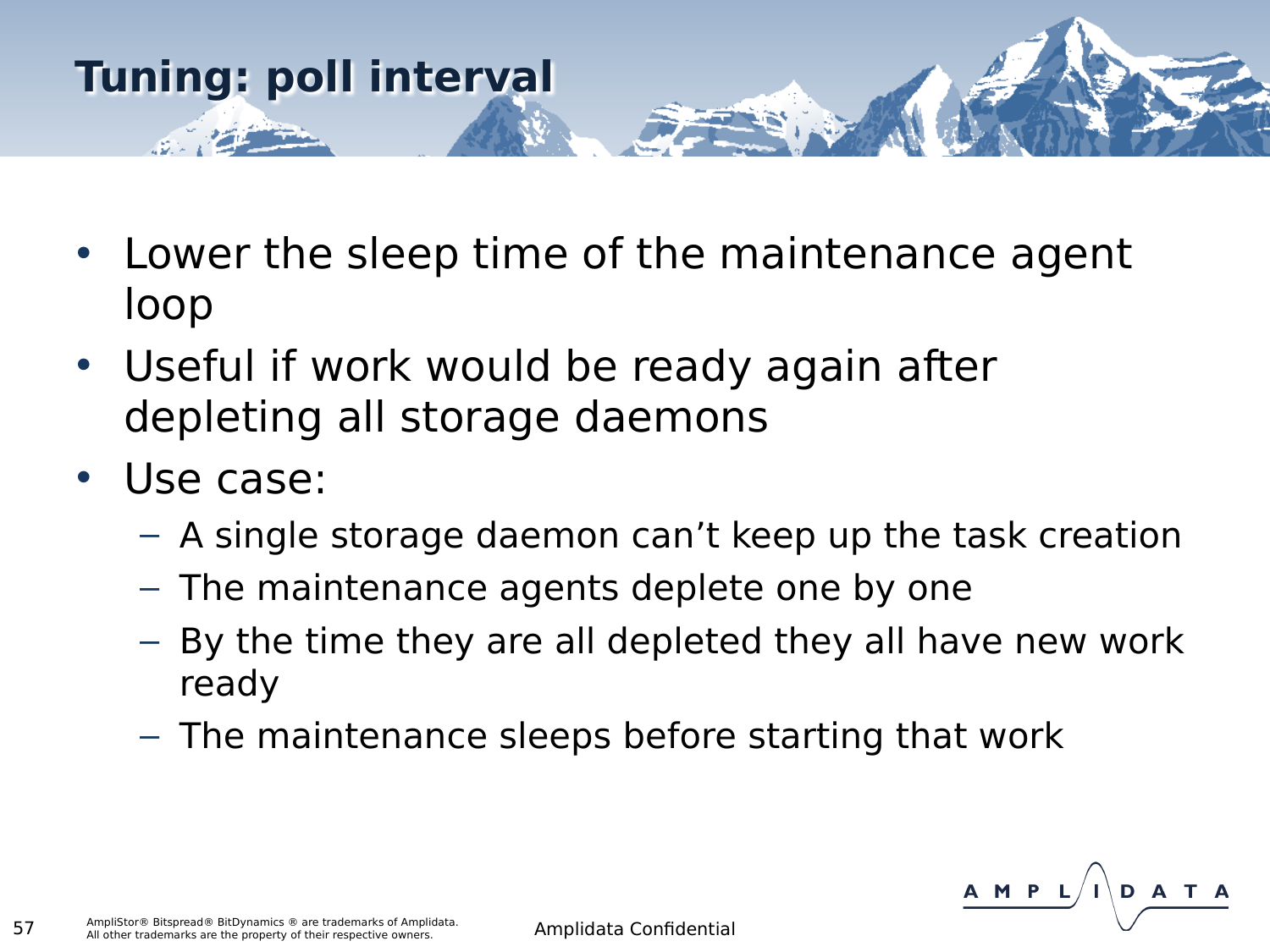

# Tuning: poll interval
Lower the sleep time of the maintenance agent loop
Useful if work would be ready again after depleting all storage daemons
Use case:
A single storage daemon can’t keep up the task creation
The maintenance agents deplete one by one
By the time they are all depleted they all have new work ready
The maintenance sleeps before starting that work
57
Amplidata Confidential